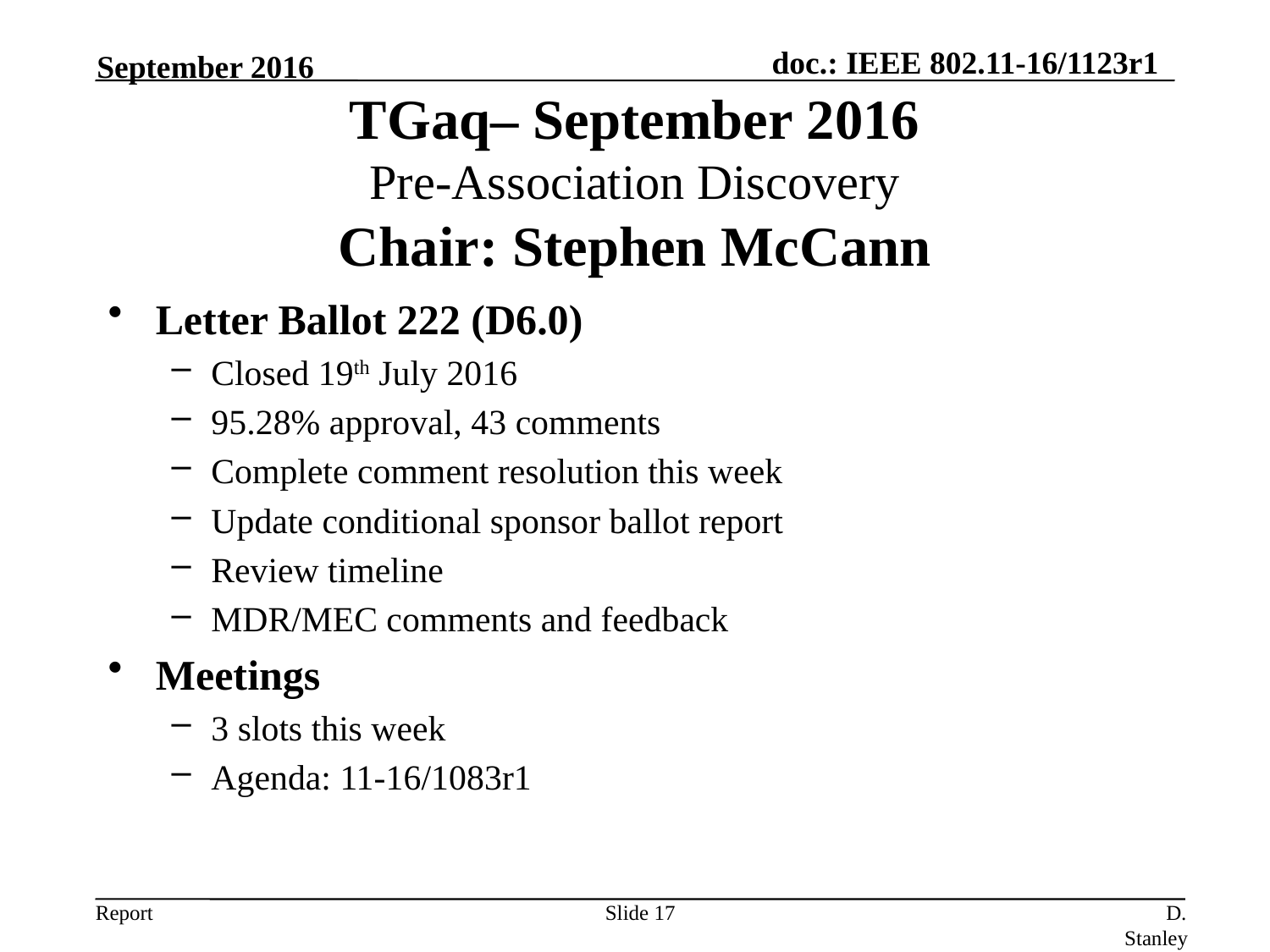

September 2016
TGaq– September 2016
Pre-Association Discovery
Chair: Stephen McCann
Letter Ballot 222 (D6.0)
Closed 19th July 2016
95.28% approval, 43 comments
Complete comment resolution this week
Update conditional sponsor ballot report
Review timeline
MDR/MEC comments and feedback
Meetings
3 slots this week
Agenda: 11-16/1083r1
Slide 17
D. Stanley, HP Enterprise